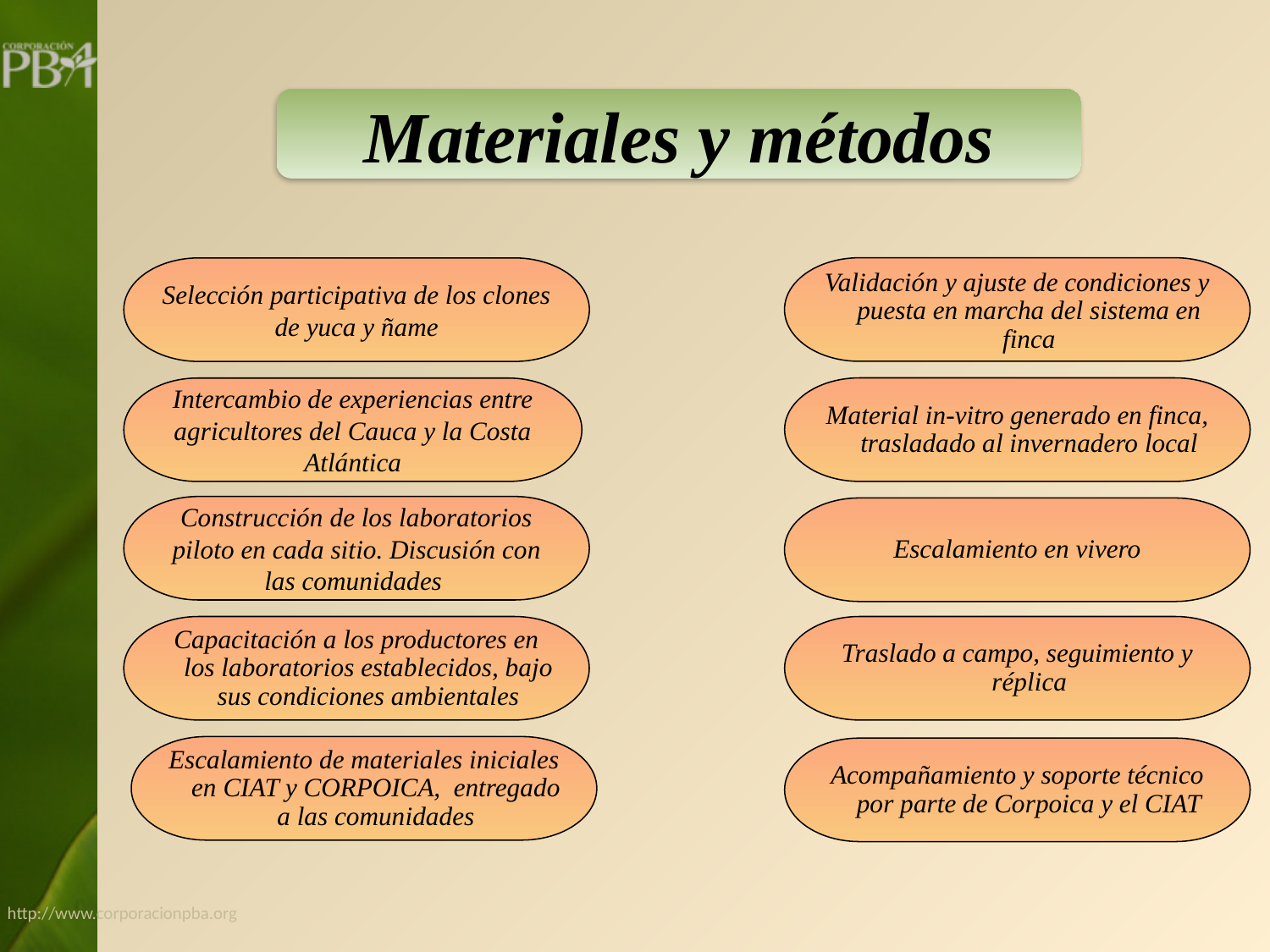

Materiales y métodos

Validación y ajuste de condiciones y puesta en marcha del sistema en finca

Selección participativa de los clones de yuca y ñame
Material in-vitro generado en finca, trasladado al invernadero local
Intercambio de experiencias entre agricultores del Cauca y la Costa Atlántica
Construcción de los laboratorios piloto en cada sitio. Discusión con las comunidades
Escalamiento en vivero
Capacitación a los productores en los laboratorios establecidos, bajo sus condiciones ambientales
Traslado a campo, seguimiento y réplica
Escalamiento de materiales iniciales en CIAT y CORPOICA,  entregado a las comunidades
Acompañamiento y soporte técnico por parte de Corpoica y el CIAT